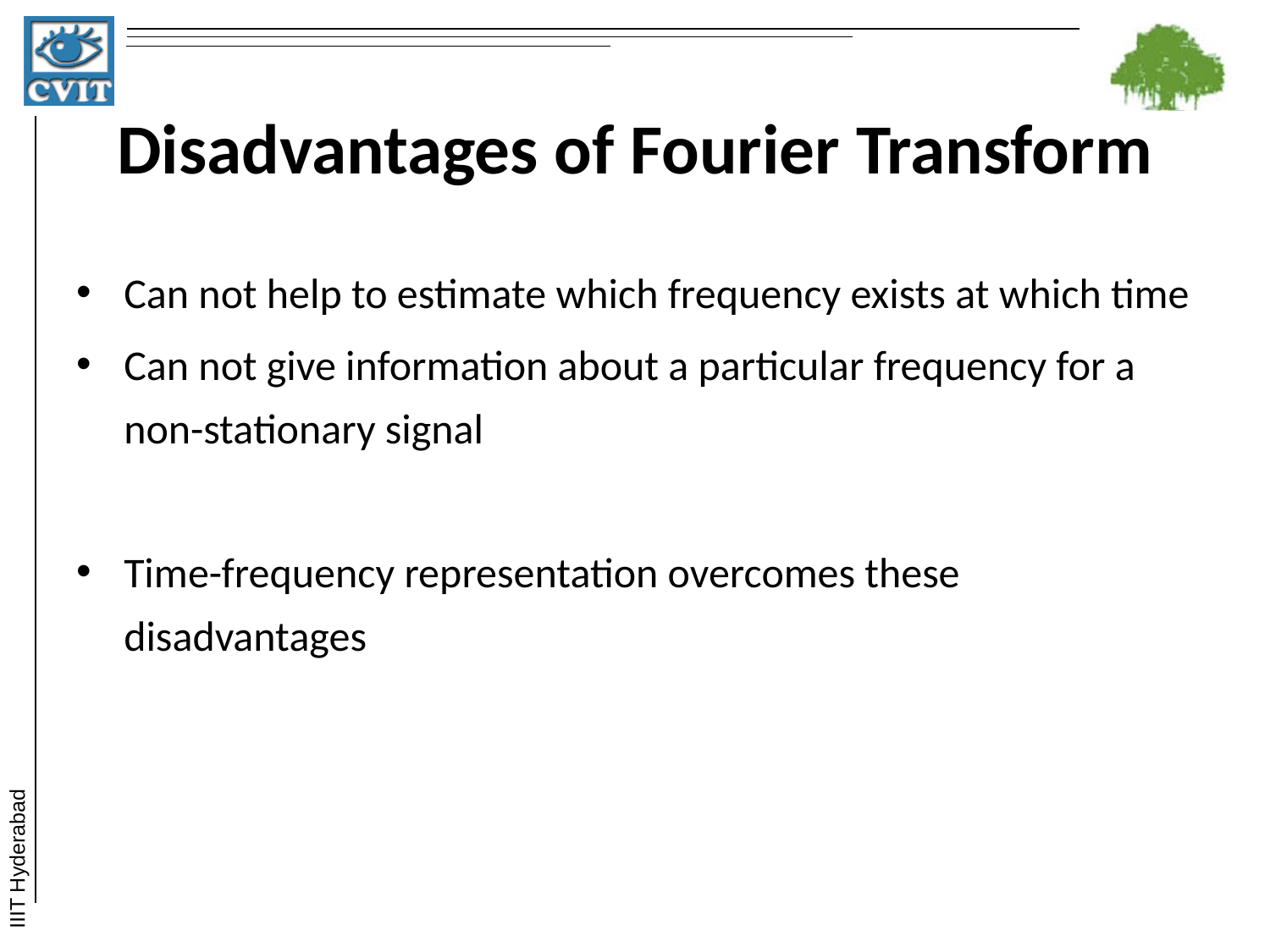

# Disadvantages of Fourier Transform
Can not help to estimate which frequency exists at which time
Can not give information about a particular frequency for a non-stationary signal

Time-frequency representation overcomes these disadvantages